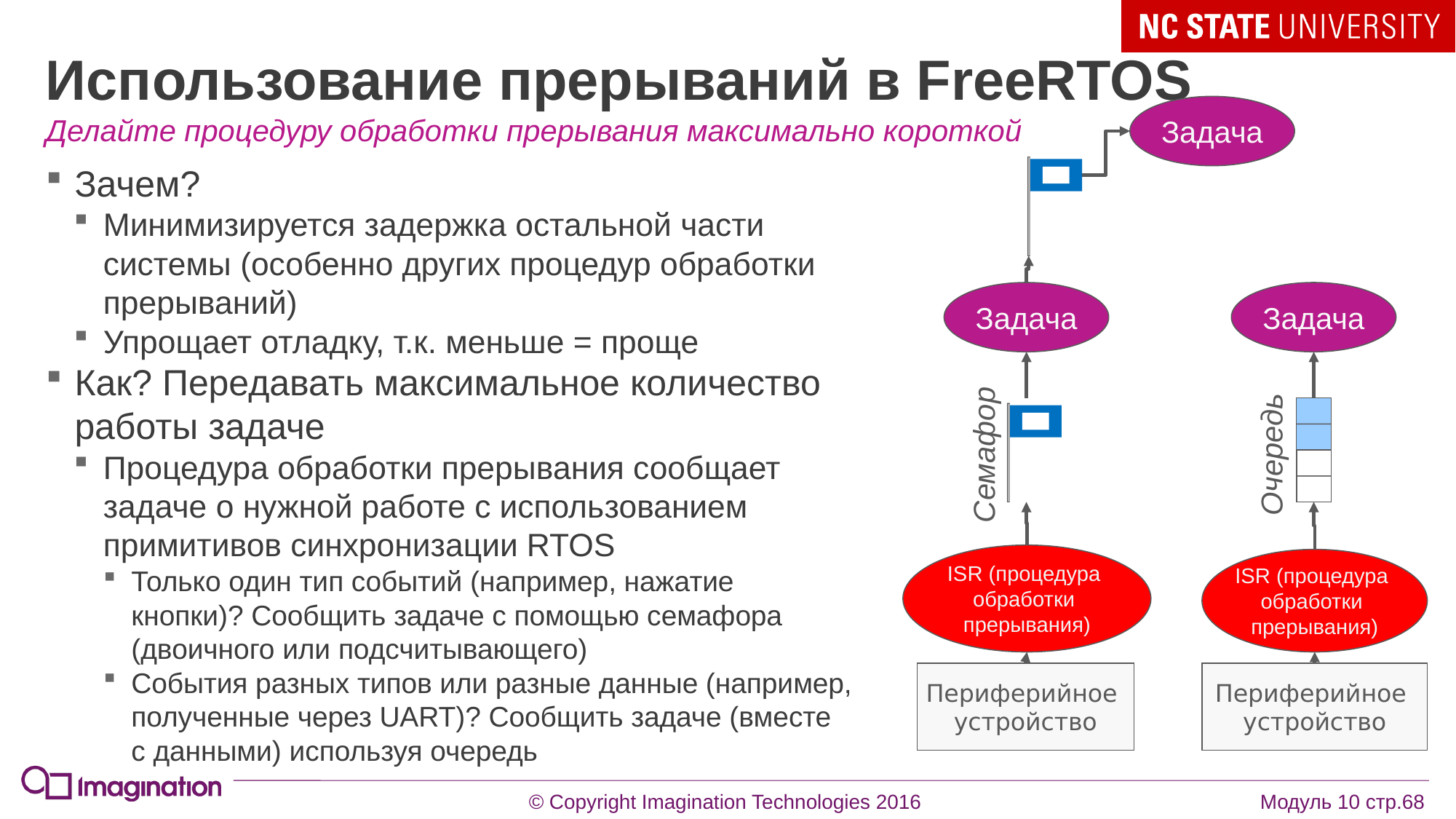

# Использование прерываний в FreeRTOS
Задача
Делайте процедуру обработки прерывания максимально короткой

Зачем?
Минимизируется задержка остальной части системы (особенно других процедур обработки прерываний)
Упрощает отладку, т.к. меньше = проще
Как? Передавать максимальное количество работы задаче
Процедура обработки прерывания сообщает задаче о нужной работе с использованием примитивов синхронизации RTOS
Только один тип событий (например, нажатие кнопки)? Сообщить задаче с помощью семафора (двоичного или подсчитывающего)
События разных типов или разные данные (например, полученные через UART)? Сообщить задаче (вместе с данными) используя очередь
Задача
Задача

Очередь
ISR (процедура
обработки
прерывания)
Периферийное
устройство

Семафор
ISR (процедура
обработки
прерывания)
Периферийное
устройство